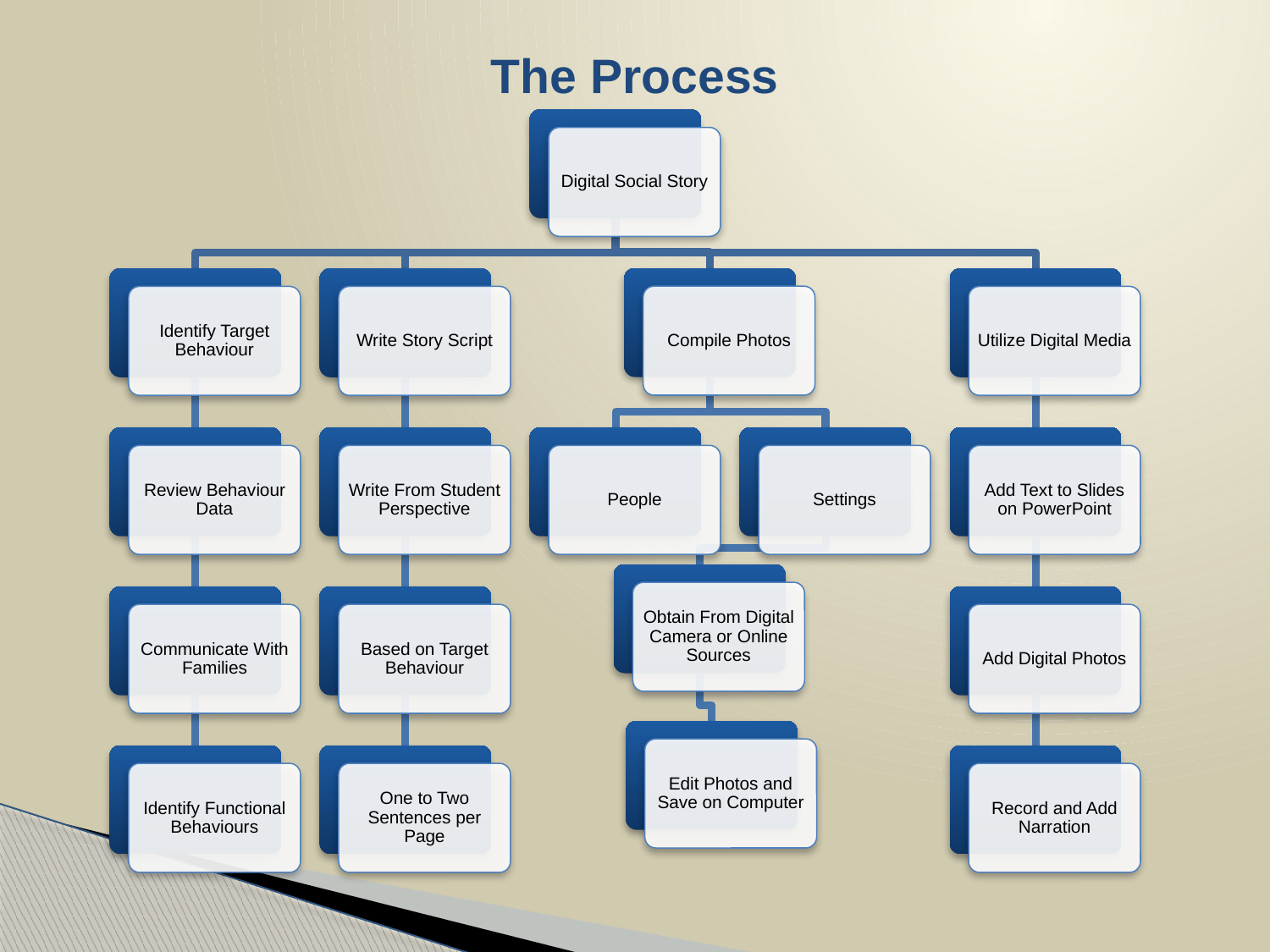

# The Process
Digital Social Story
Identify Target Behaviour
Review Behaviour Data
Communicate With Families
Identify Functional Behaviours
Write Story Script
Write From Student Perspective
Based on Target Behaviour
One to Two Sentences per Page
Compile Photos
People
Settings
Obtain From Digital Camera or Online Sources
Edit Photos and Save on Computer
Utilize Digital Media
Add Text to Slides on PowerPoint
Add Digital Photos
Record and Add Narration